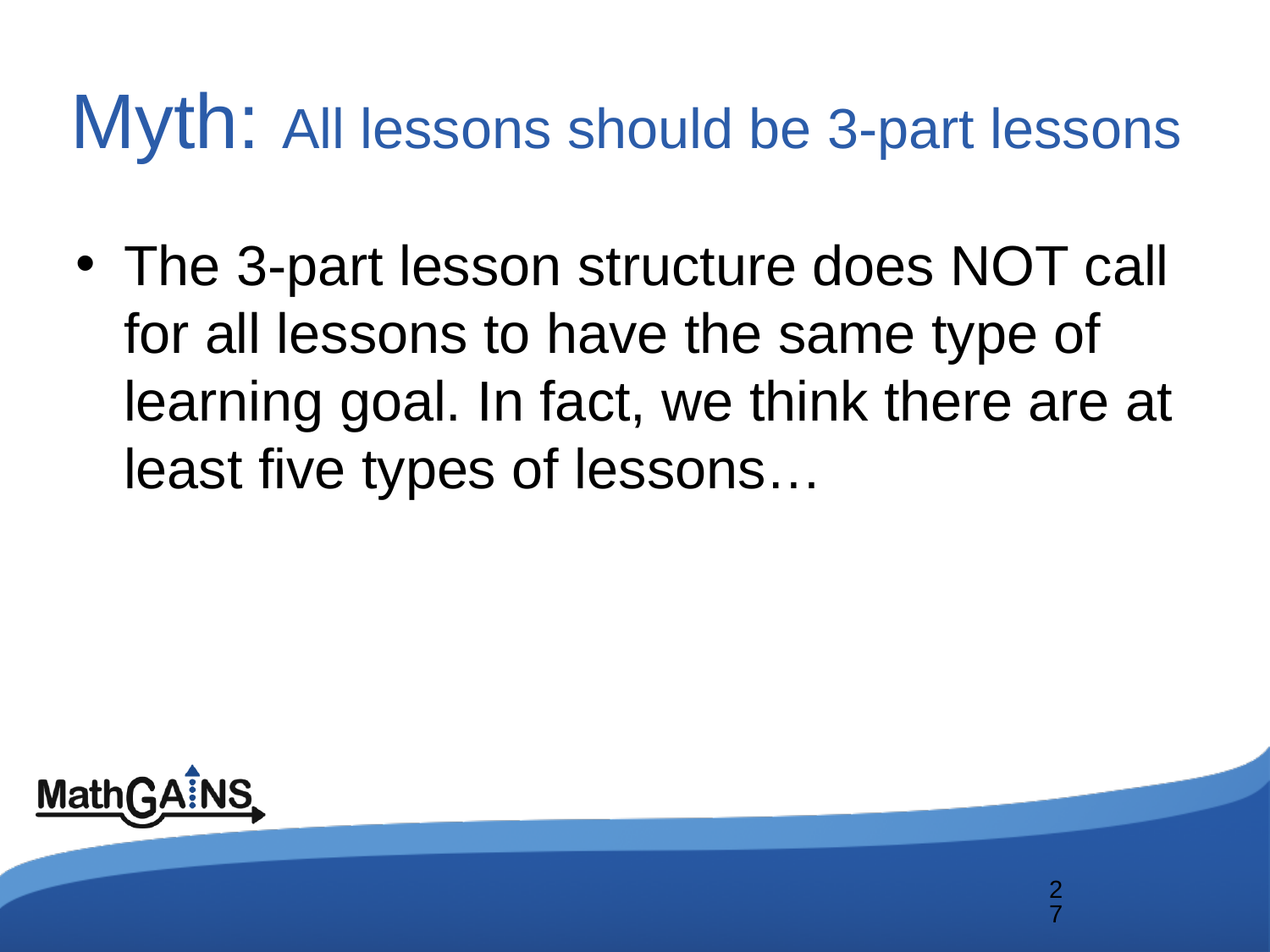

# Myth: All lessons should be 3-part lessons
The 3-part lesson structure does NOT call for all lessons to have the same type of learning goal. In fact, we think there are at least five types of lessons…

27